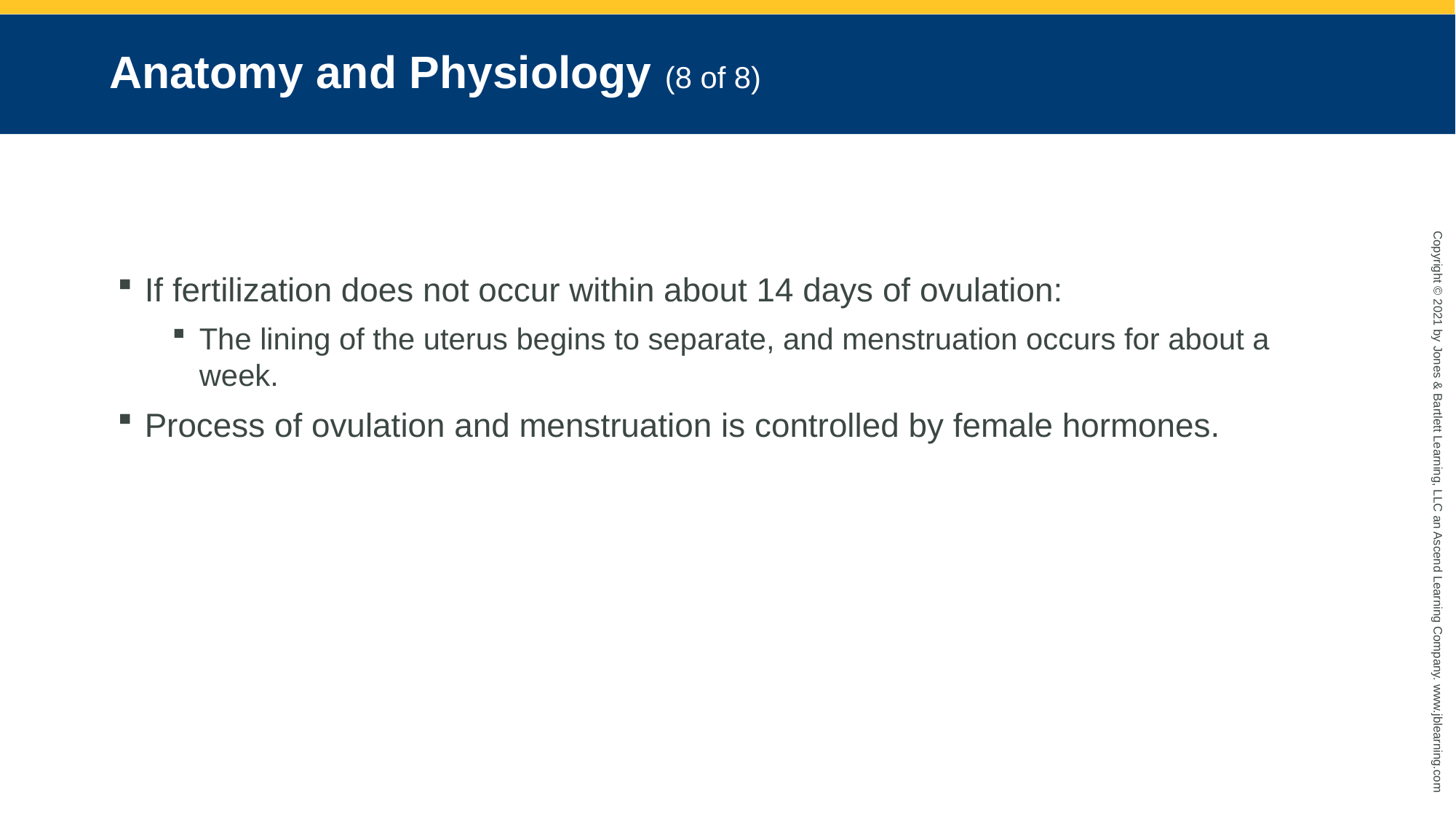

# Anatomy and Physiology (8 of 8)
If fertilization does not occur within about 14 days of ovulation:
The lining of the uterus begins to separate, and menstruation occurs for about a week.
Process of ovulation and menstruation is controlled by female hormones.